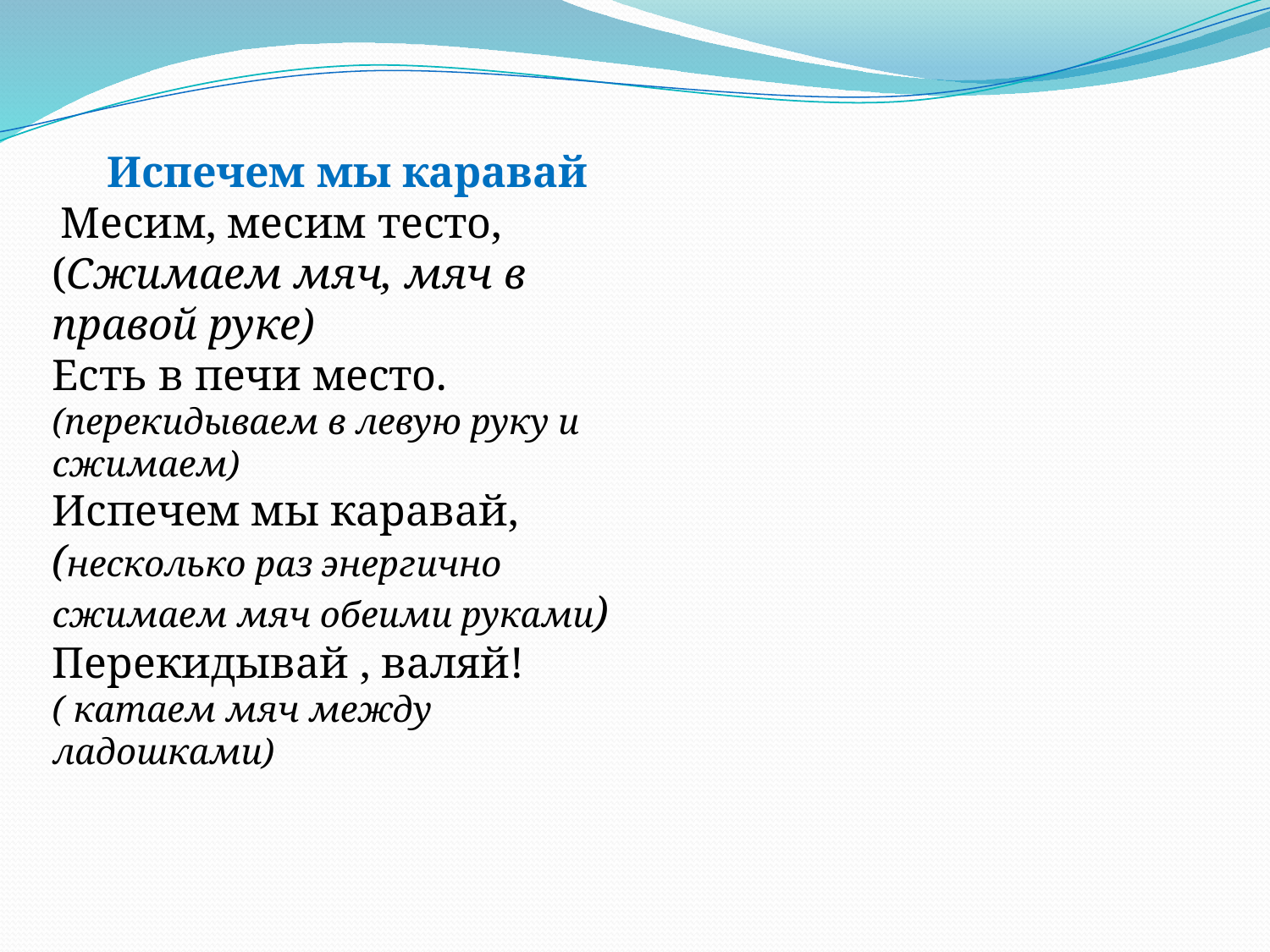

Испечем мы каравай
 Месим, месим тесто,
(Сжимаем мяч, мяч в правой руке)
Есть в печи место.
(перекидываем в левую руку и сжимаем)
Испечем мы каравай,
(несколько раз энергично сжимаем мяч обеими руками)
Перекидывай , валяй!
( катаем мяч между ладошками)